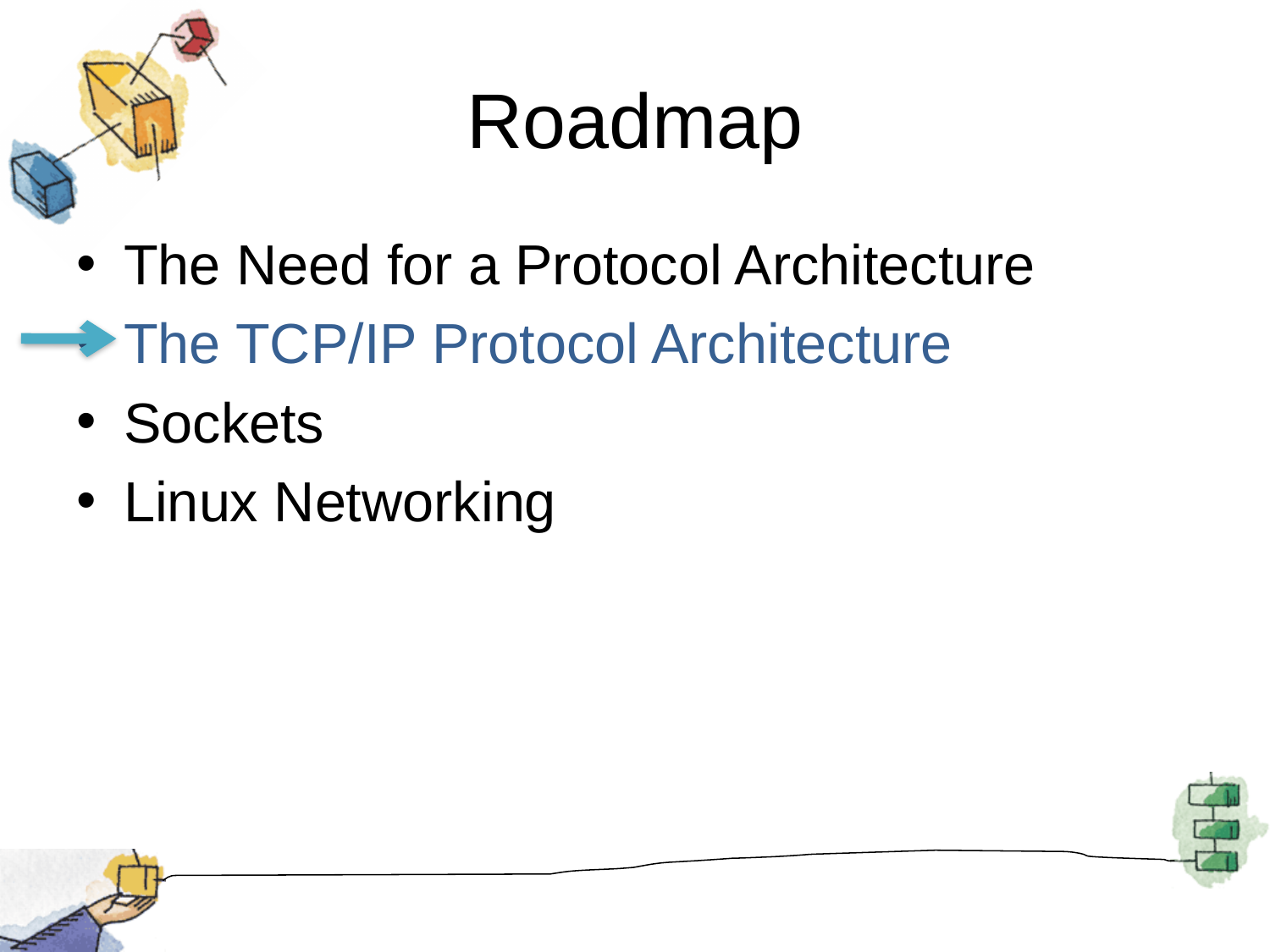

# Roadmap
The Need for a Protocol Architecture
The TCP/IP Protocol Architecture
Sockets
Linux Networking